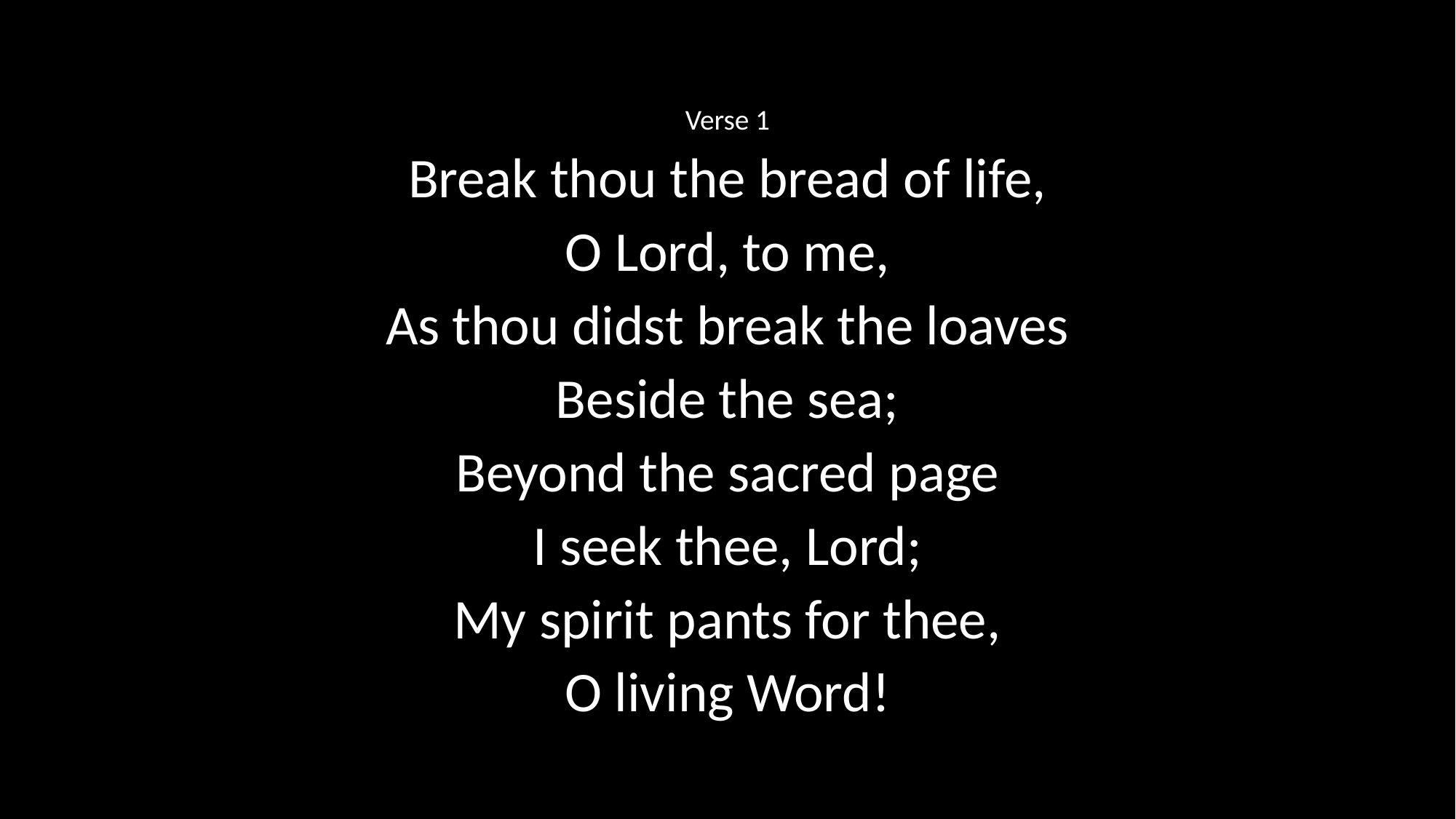

Verse 1
Break thou the bread of life,
O Lord, to me,
As thou didst break the loaves
Beside the sea;
Beyond the sacred page
I seek thee, Lord;
My spirit pants for thee,
O living Word!